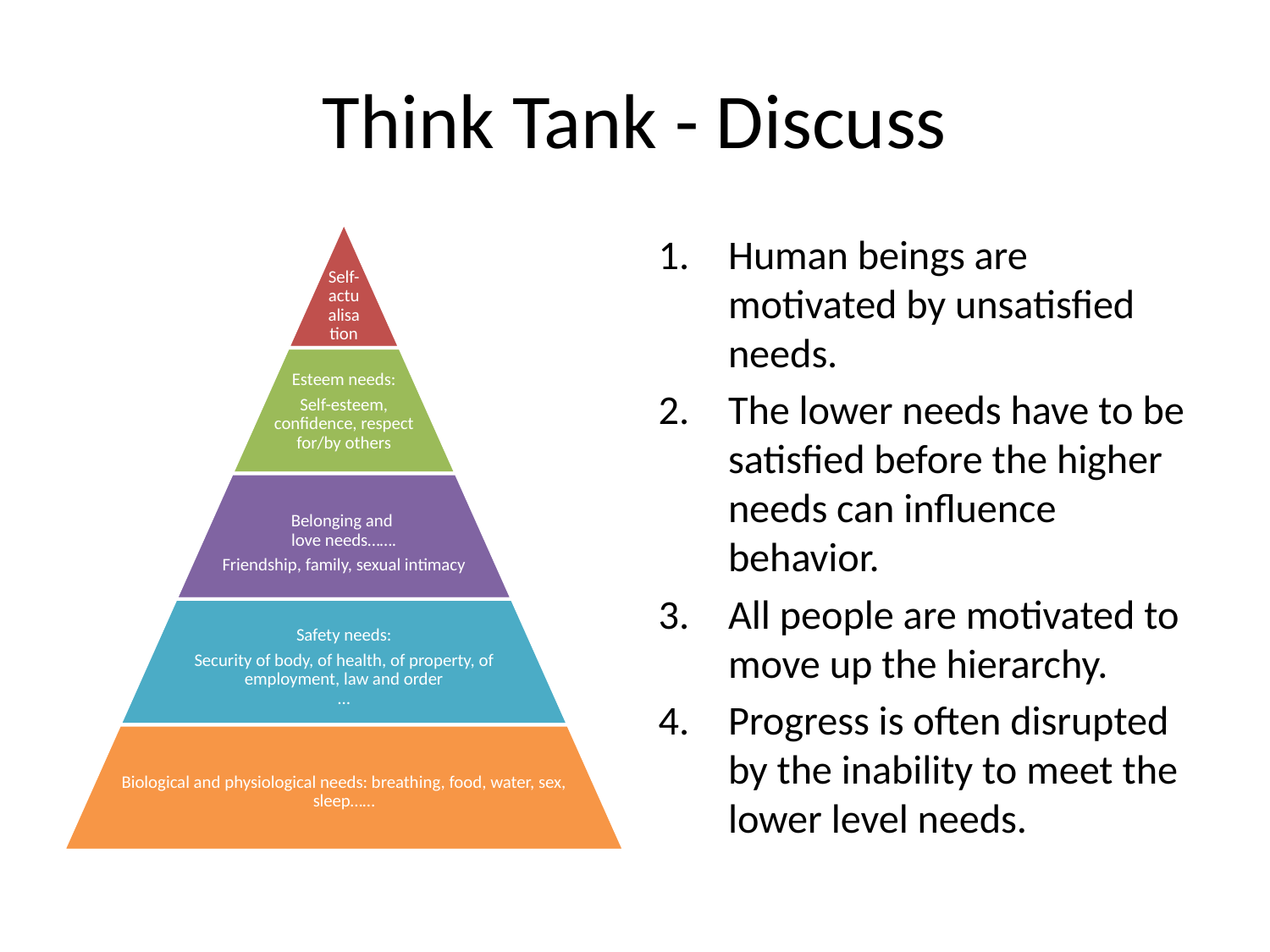

# Think Tank - Discuss
Self-actualisation
Esteem needs:
Self-esteem, confidence, respect for/by others
Belonging and
love needs…….
Friendship, family, sexual intimacy
Safety needs:
Security of body, of health, of property, of employment, law and order
…
Biological and physiological needs: breathing, food, water, sex, sleep……
Human beings are motivated by unsatisfied needs.
The lower needs have to be satisfied before the higher needs can influence behavior.
All people are motivated to move up the hierarchy.
Progress is often disrupted by the inability to meet the lower level needs.